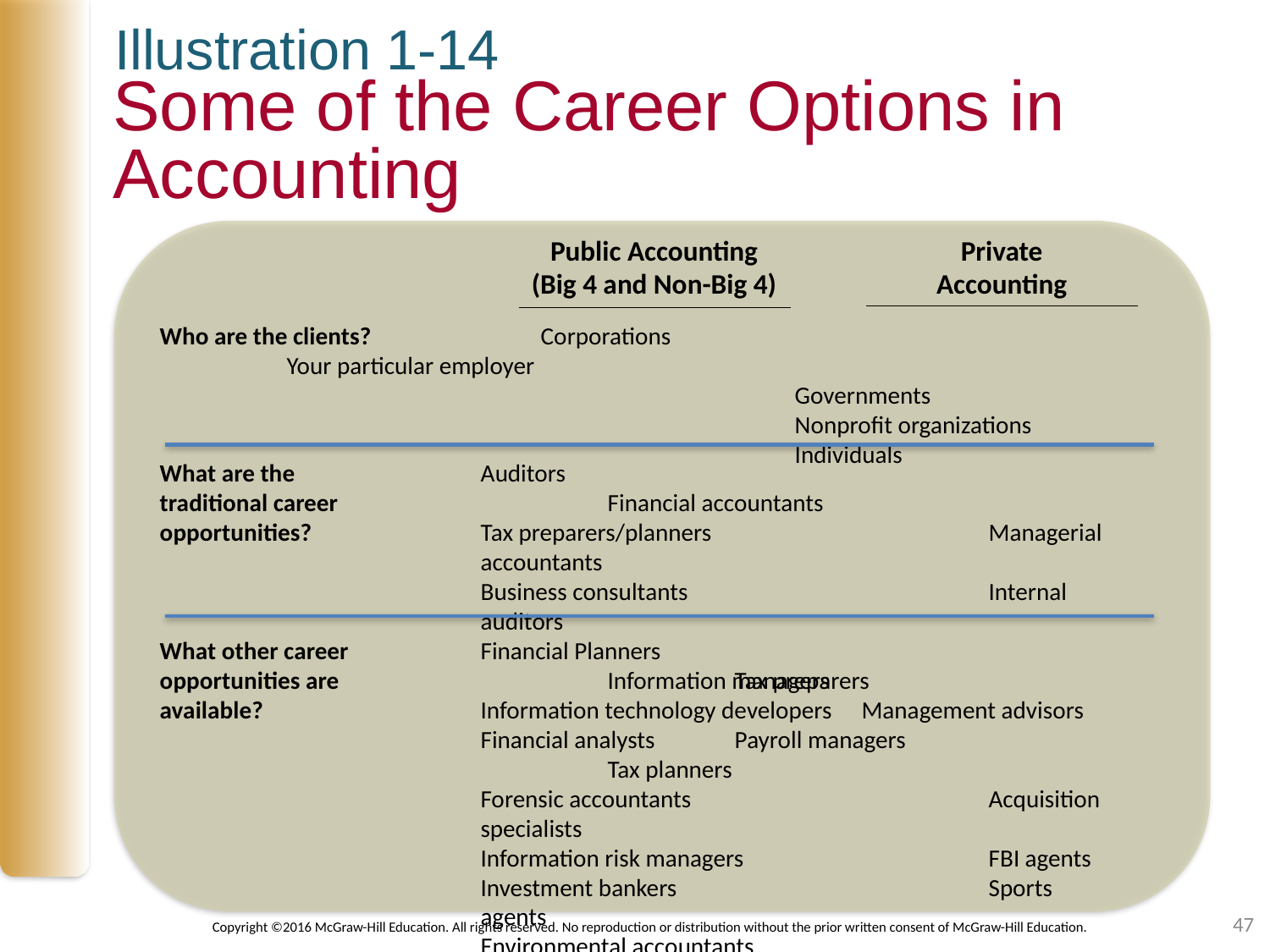

Illustration 1-14
# Some of the Career Options in Accounting

Public Accounting
(Big 4 and Non-Big 4)
Private
Accounting
Who are the clients?		Corporations				Your particular employer
					Governments
					Nonprofit organizations
					Individuals
What are the
traditional career
opportunities?
Auditors					Financial accountants
Tax preparers/planners			Managerial accountants
Business consultants			Internal auditors
						Tax preparers
						Payroll managers

What other career opportunities are available?
Financial Planners				Information managers
Information technology developers	Management advisors
Financial analysts				Tax planners
Forensic accountants			Acquisition specialists
Information risk managers		FBI agents
Investment bankers			Sports agents
Environmental accountants
Financial advisors
Tax lawyers

47
Copyright ©2016 McGraw-Hill Education. All rights reserved. No reproduction or distribution without the prior written consent of McGraw-Hill Education.